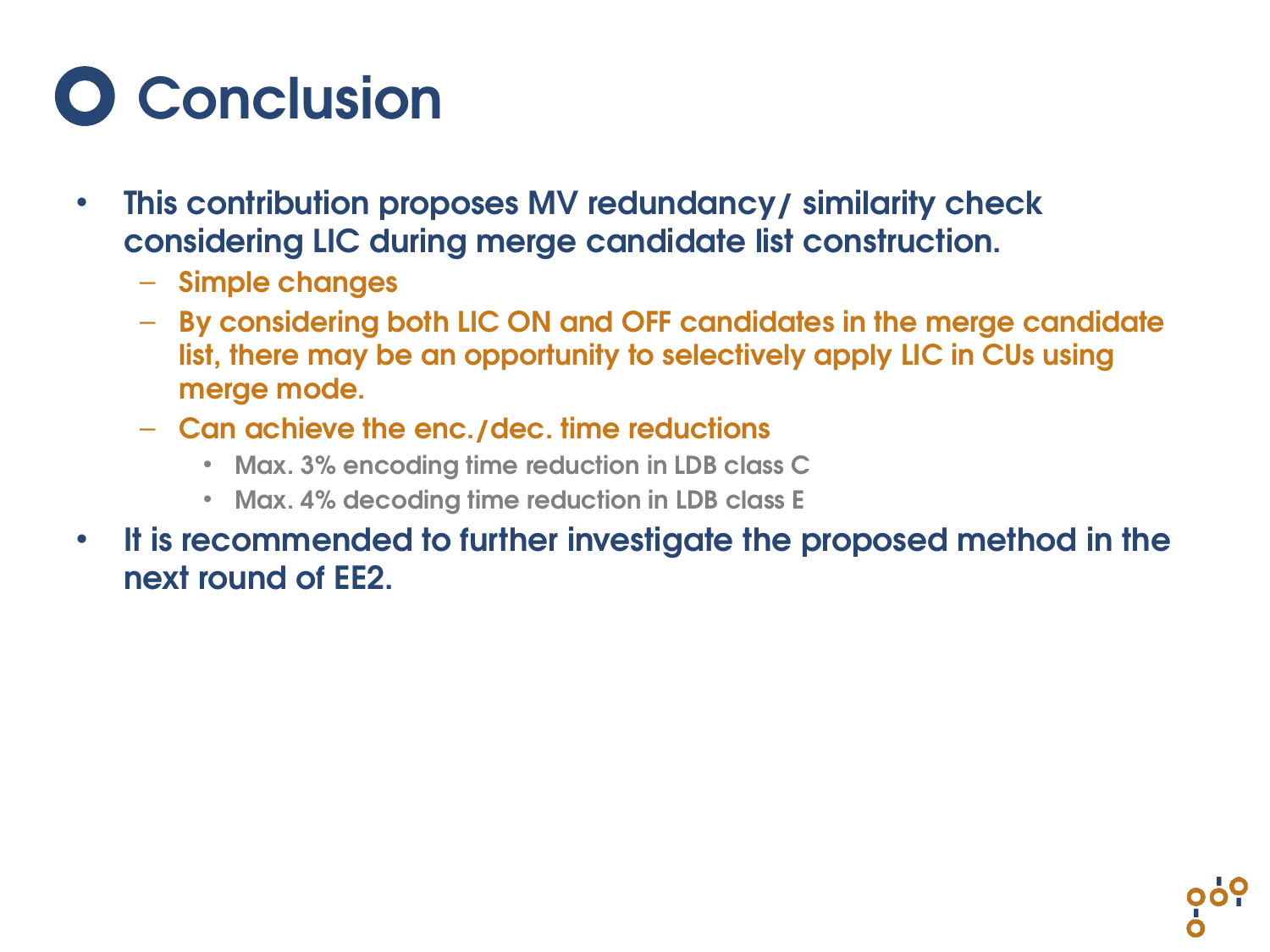

# Conclusion
This contribution proposes MV redundancy/ similarity check considering LIC during merge candidate list construction.
Simple changes
By considering both LIC ON and OFF candidates in the merge candidate list, there may be an opportunity to selectively apply LIC in CUs using merge mode.
Can achieve the enc./dec. time reductions
Max. 3% encoding time reduction in LDB class C
Max. 4% decoding time reduction in LDB class E
It is recommended to further investigate the proposed method in the next round of EE2.